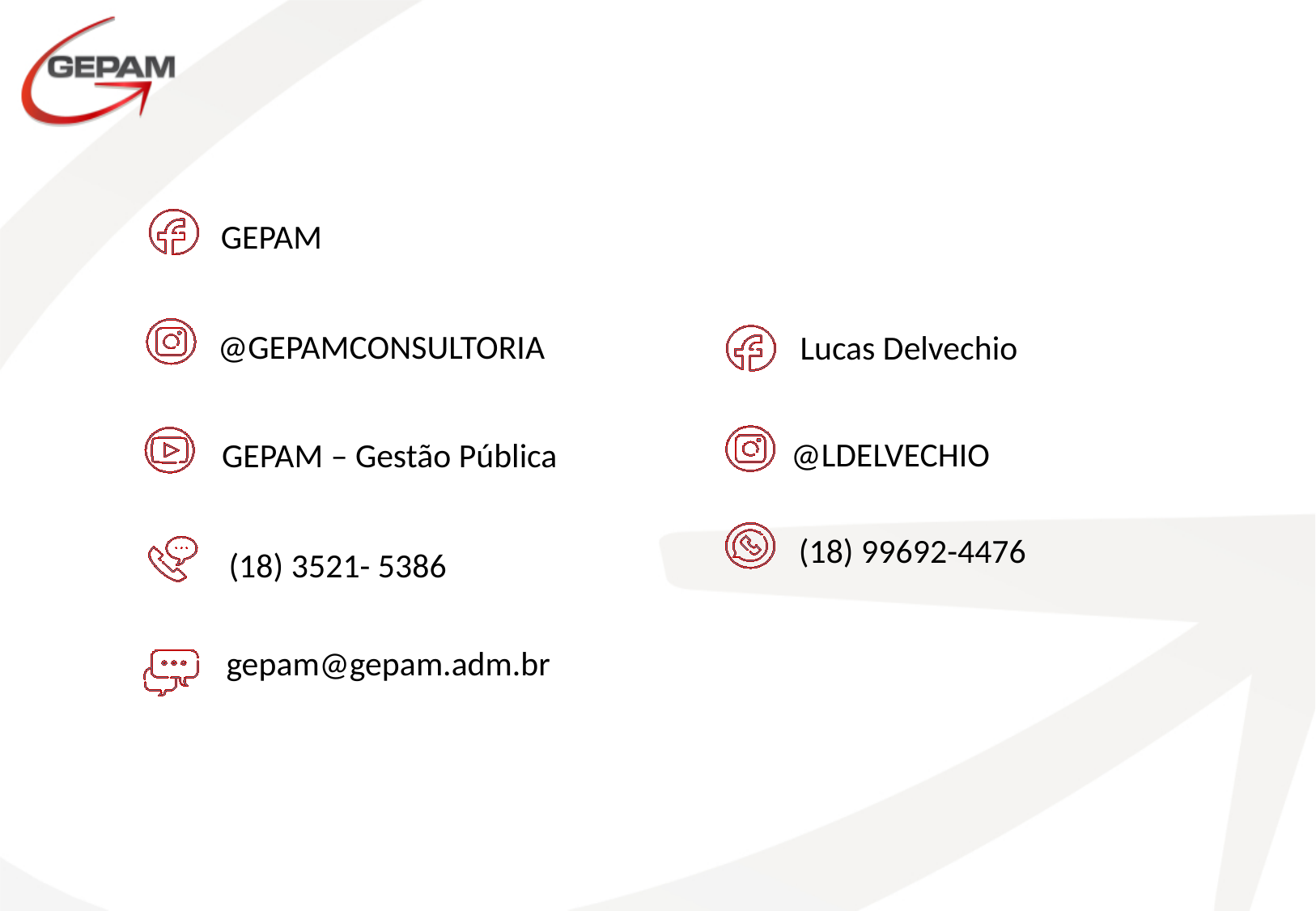

GEPAM

@GEPAMCONSULTORIA
Lucas Delvechio

@LDELVECHIO

GEPAM – Gestão Pública

(18) 99692-4476

(18) 3521- 5386
gepam@gepam.adm.br